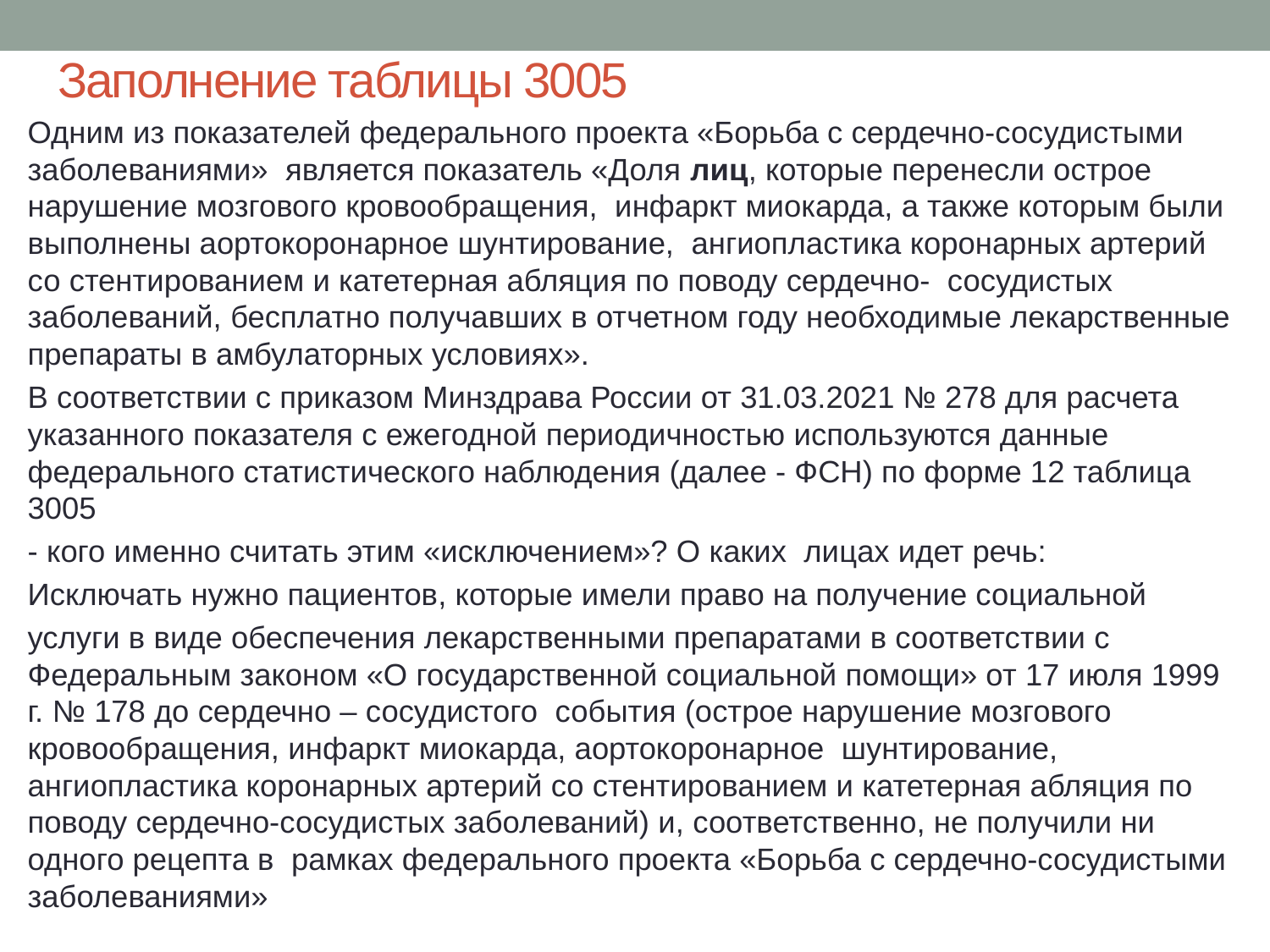

# Заполнение таблицы 3005
Одним из показателей федерального проекта «Борьба с сердечно-сосудистыми заболеваниями»  является показатель «Доля лиц, которые перенесли острое нарушение мозгового кровообращения,  инфаркт миокарда, а также которым были выполнены аортокоронарное шунтирование,  ангиопластика коронарных артерий со стентированием и катетерная абляция по поводу сердечно-  сосудистых заболеваний, бесплатно получавших в отчетном году необходимые лекарственные  препараты в амбулаторных условиях».
В соответствии с приказом Минздрава России от 31.03.2021 № 278 для расчета указанного показателя с ежегодной периодичностью используются данные федерального статистического наблюдения (далее - ФСН) по форме 12 таблица 3005
- кого именно считать этим «исключением»? О каких  лицах идет речь:
Исключать нужно пациентов, которые имели право на получение социальной
услуги в виде обеспечения лекарственными препаратами в соответствии с Федеральным законом «О государственной социальной помощи» от 17 июля 1999 г. № 178 до сердечно – сосудистого  события (острое нарушение мозгового кровообращения, инфаркт миокарда, аортокоронарное  шунтирование, ангиопластика коронарных артерий со стентированием и катетерная абляция по  поводу сердечно-сосудистых заболеваний) и, соответственно, не получили ни одного рецепта в  рамках федерального проекта «Борьба с сердечно-сосудистыми заболеваниями»